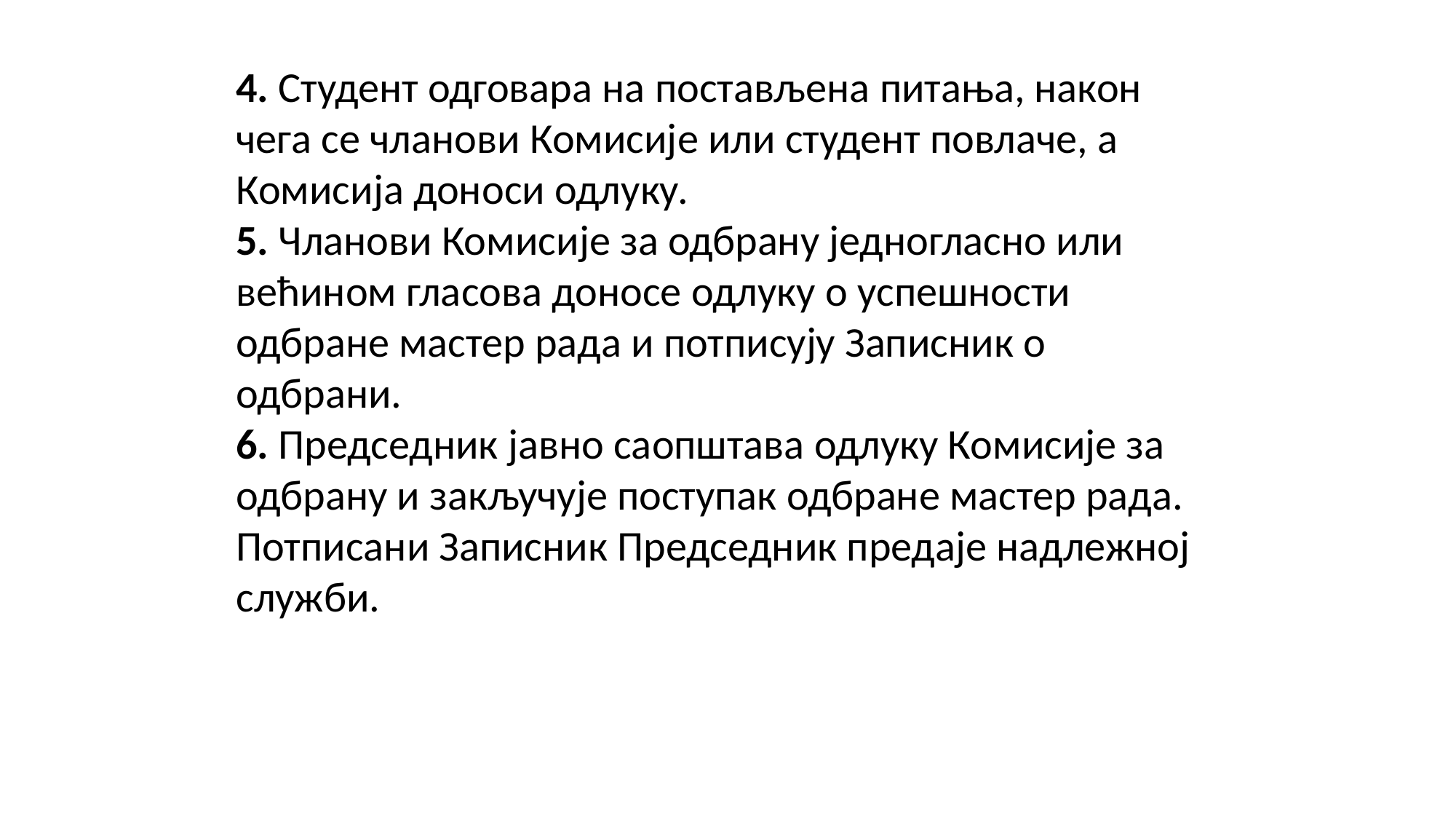

4. Студент одговара на постављена питања, након чега се чланови Комисије или студент повлаче, а Комисија доноси одлуку.
5. Чланови Комисије за одбрану једногласно или већином гласова доносе одлуку о успешности одбране мастер рада и потписују Записник о одбрани.
6. Председник јавно саопштава одлуку Комисије за одбрану и закључује поступак одбране мастер рада. Потписани Записник Председник предаје надлежној служби.